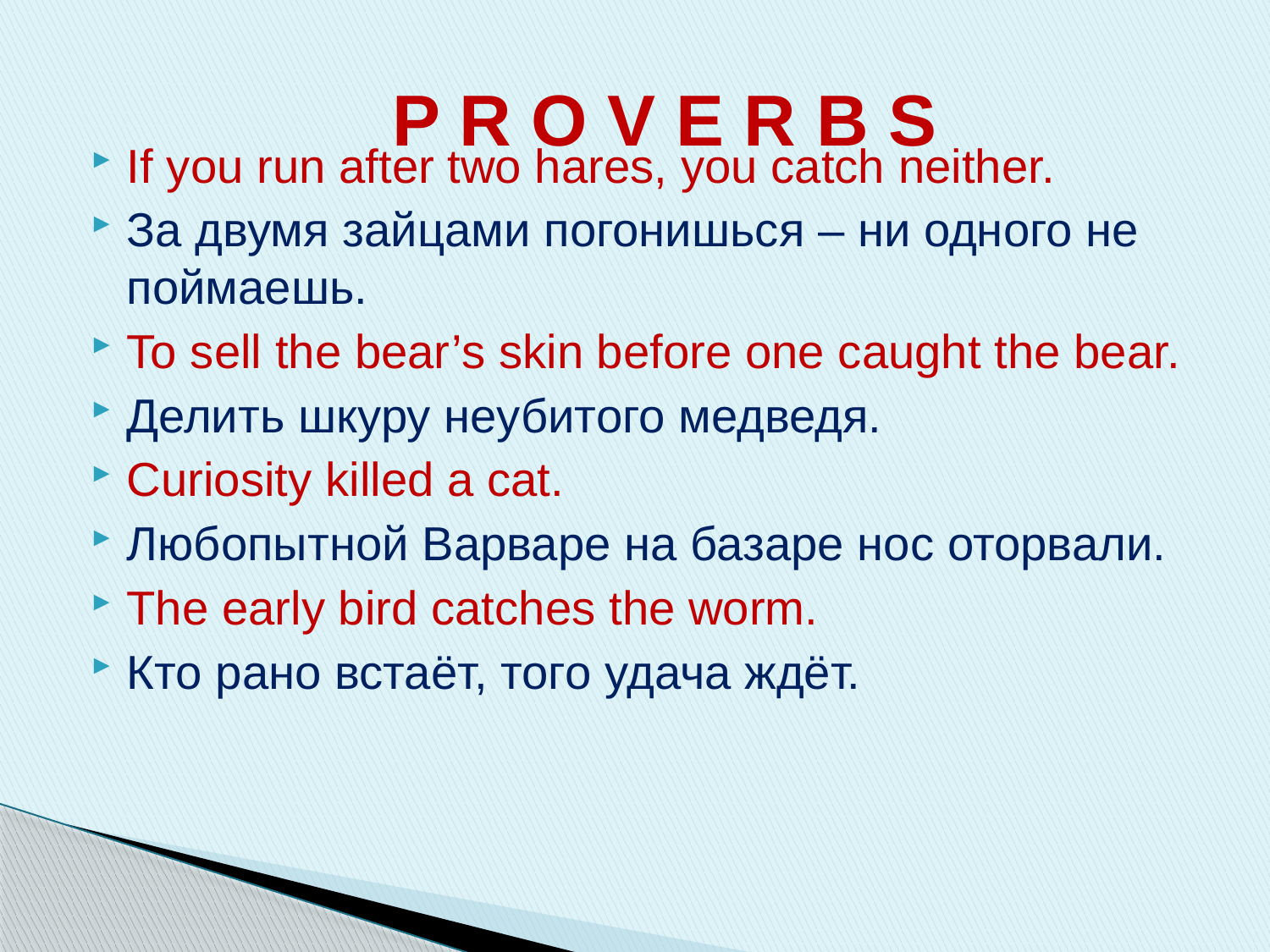

# P R O V E R B S
If you run after two hares, you catch neither.
За двумя зайцами погонишься – ни одного не поймаешь.
To sell the bear’s skin before one caught the bear.
Делить шкуру неубитого медведя.
Curiosity killed a cat.
Любопытной Варваре на базаре нос оторвали.
The early bird catches the worm.
Кто рано встаёт, того удача ждёт.